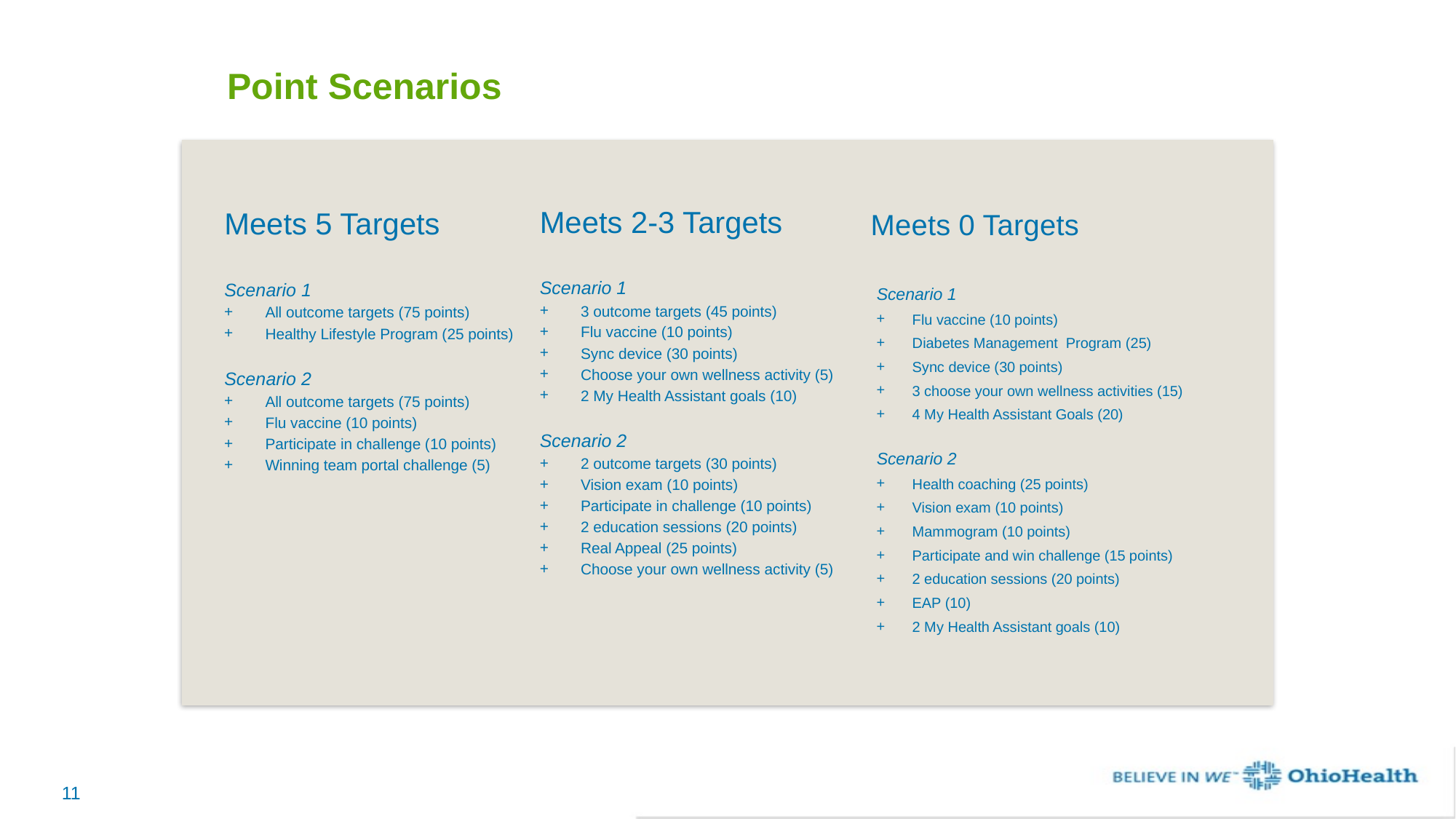

# Point Scenarios

Meets 0 Targets

Scenario 1
Flu vaccine (10 points)
Diabetes Management  Program (25)
Sync device (30 points)
3 choose your own wellness activities (15)
4 My Health Assistant Goals (20)

Scenario 2
Health coaching (25 points)
Vision exam (10 points)
Mammogram (10 points)
Participate and win challenge (15 points)
2 education sessions (20 points)
EAP (10)
2 My Health Assistant goals (10)

Meets 2-3 Targets

Scenario 1
3 outcome targets (45 points)
Flu vaccine (10 points)
Sync device (30 points)
Choose your own wellness activity (5)
2 My Health Assistant goals (10)

Scenario 2
2 outcome targets (30 points)
Vision exam (10 points)
Participate in challenge (10 points)
2 education sessions (20 points)
Real Appeal (25 points)
Choose your own wellness activity (5)

Meets 5 Targets

Scenario 1
All outcome targets (75 points)
Healthy Lifestyle Program (25 points)

Scenario 2
All outcome targets (75 points)
Flu vaccine (10 points)
Participate in challenge (10 points)
Winning team portal challenge (5)

11